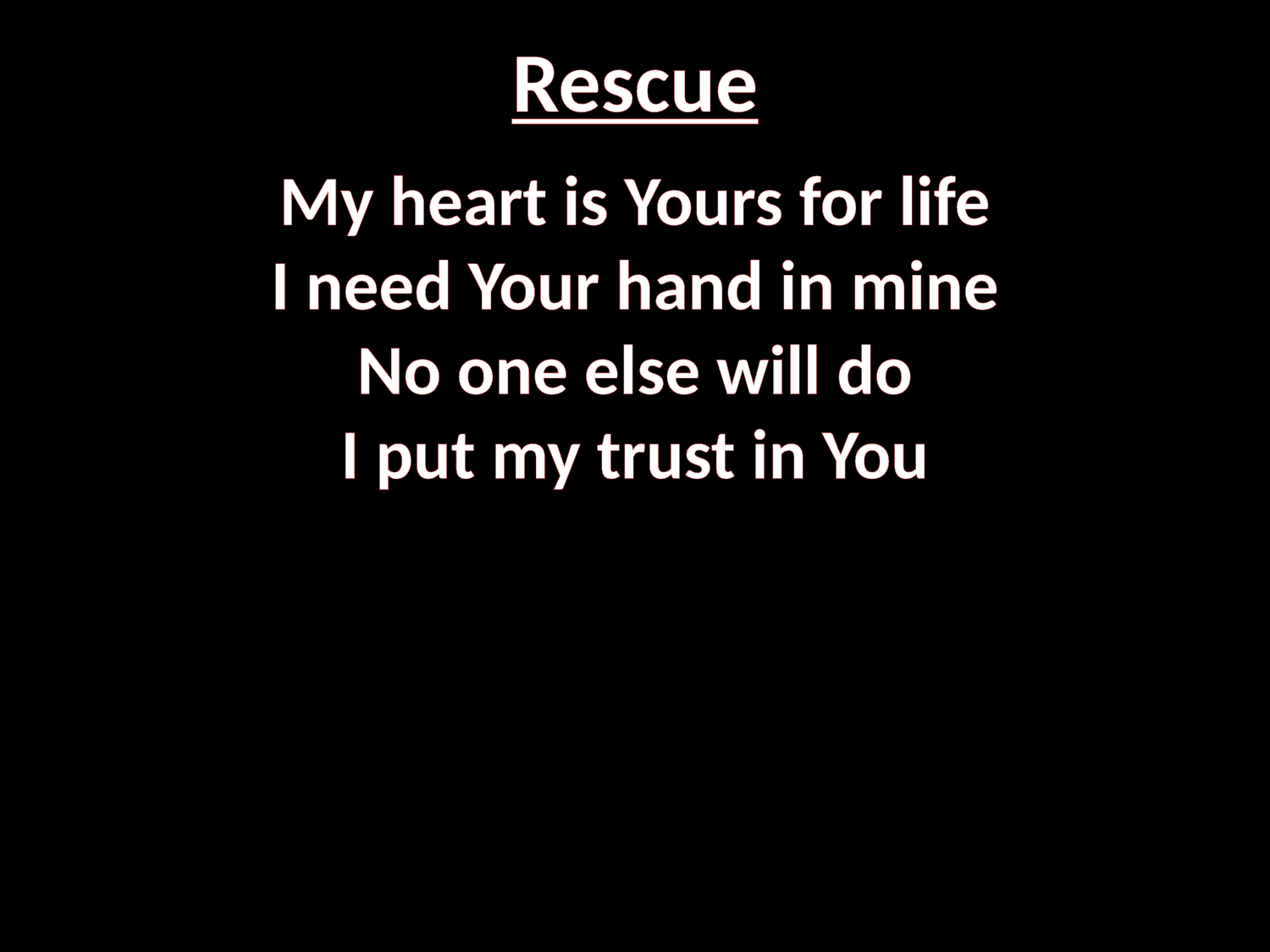

# Rescue
My heart is Yours for life
I need Your hand in mine
No one else will do
I put my trust in You